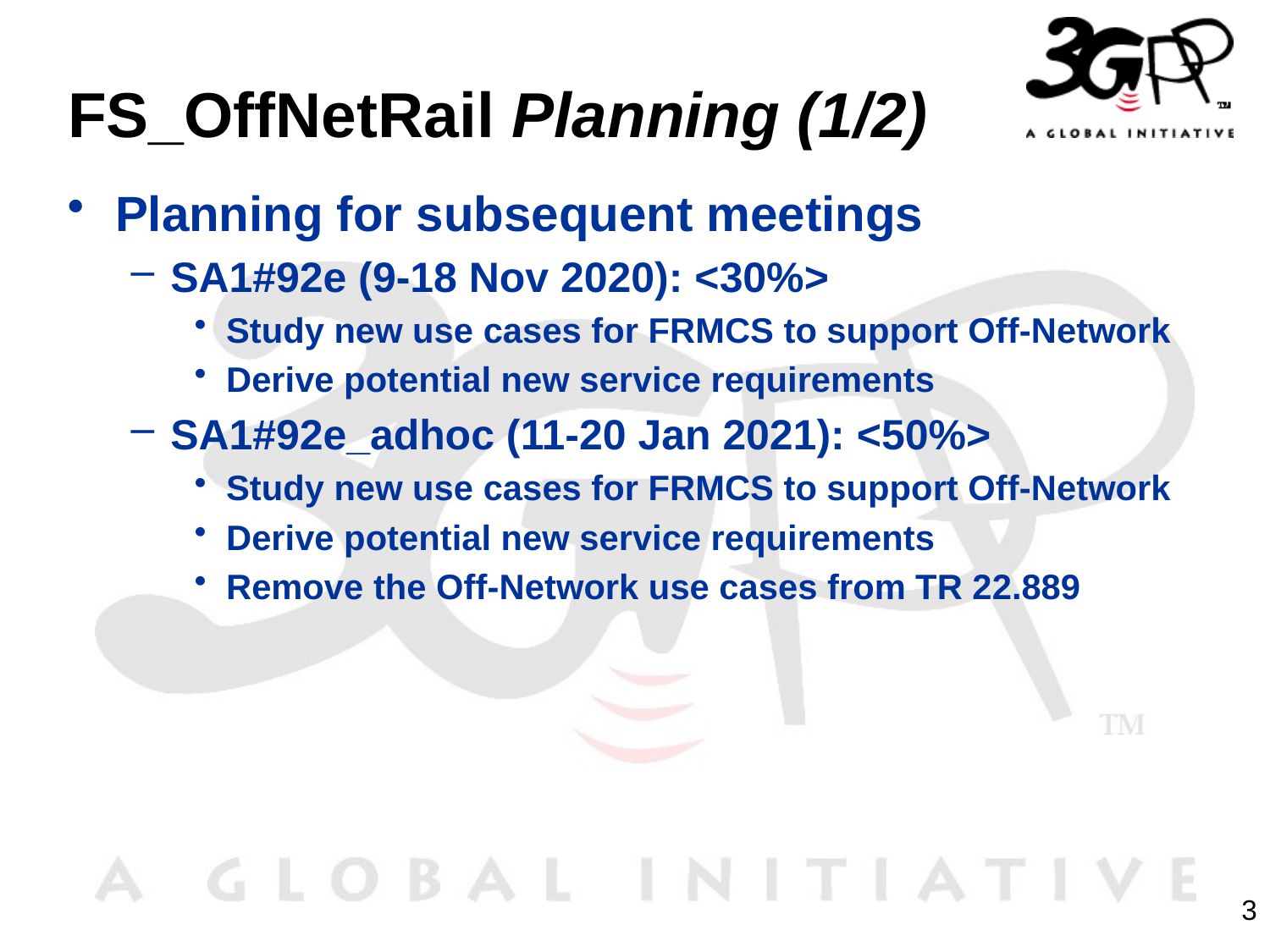

# FS_OffNetRail Planning (1/2)
Planning for subsequent meetings
SA1#92e (9-18 Nov 2020): <30%>
Study new use cases for FRMCS to support Off-Network
Derive potential new service requirements
SA1#92e_adhoc (11-20 Jan 2021): <50%>
Study new use cases for FRMCS to support Off-Network
Derive potential new service requirements
Remove the Off-Network use cases from TR 22.889
3